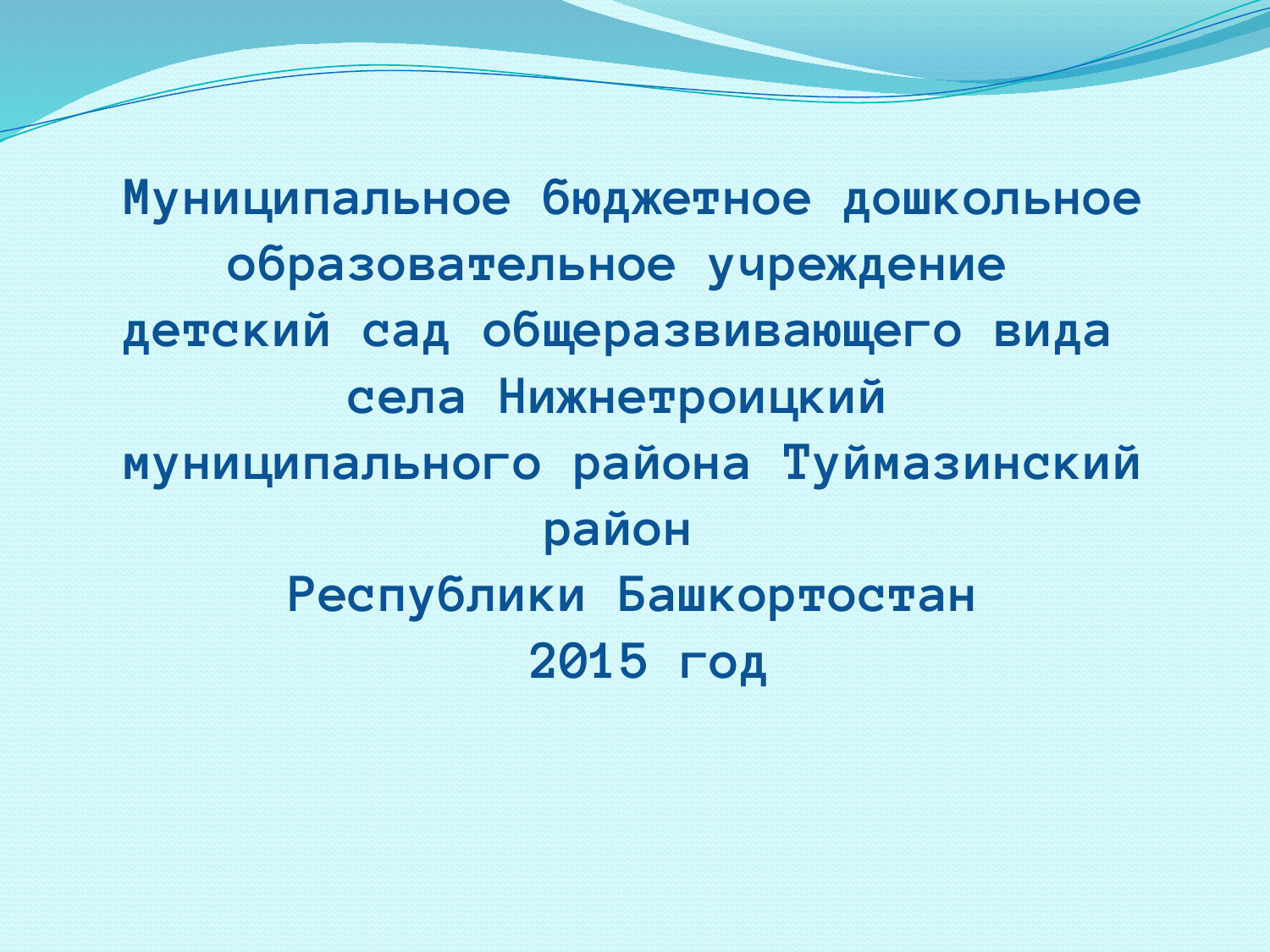

Муниципальное бюджетное дошкольное
образовательное учреждение
детский сад общеразвивающего вида
села Нижнетроицкий
муниципального района Туймазинский район
Республики Башкортостан
   2015 год
#